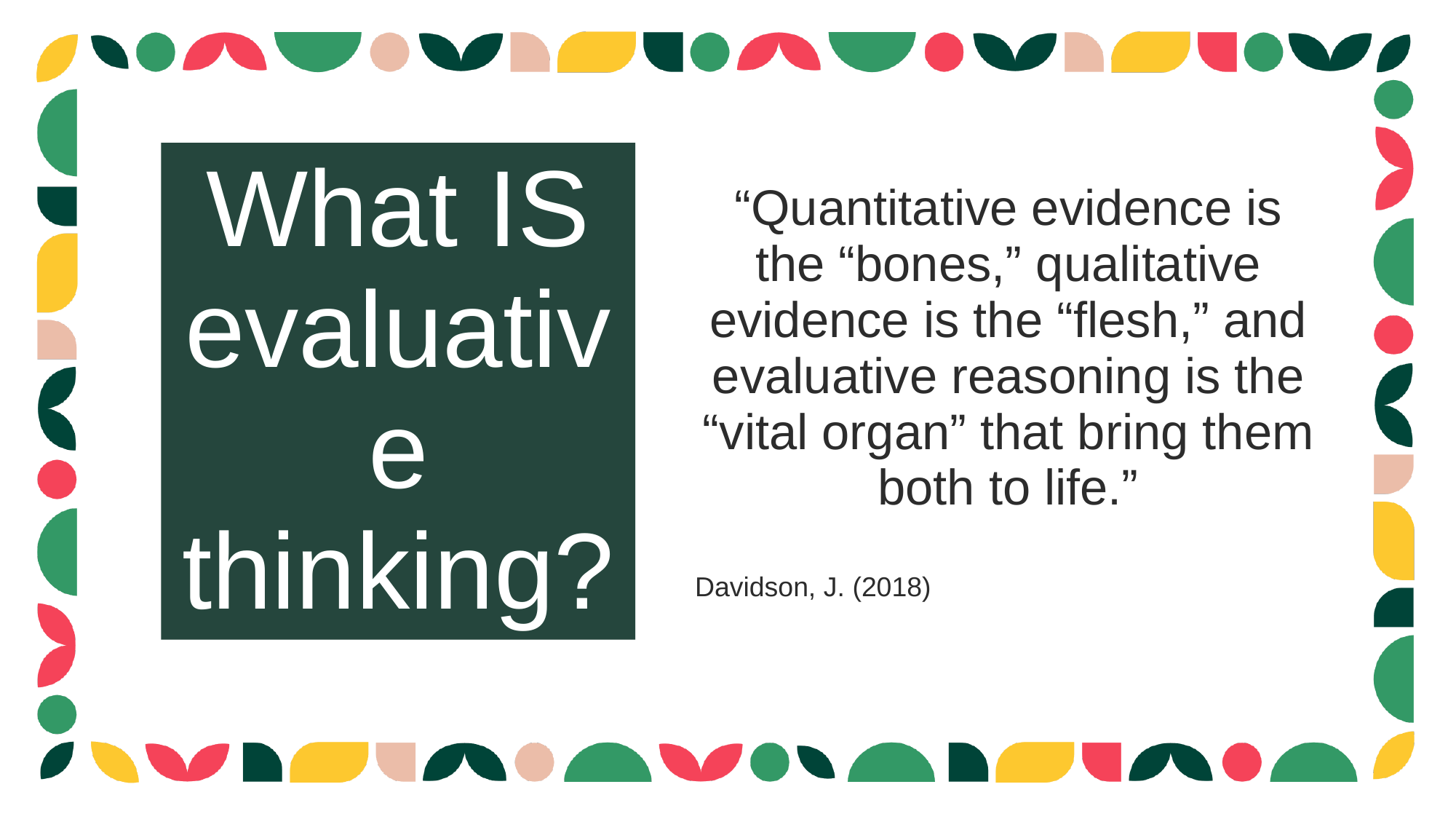

What IS evaluative thinking?
“Quantitative evidence is the “bones,” qualitative evidence is the “flesh,” and evaluative reasoning is the “vital organ” that bring them both to life.”

Davidson, J. (2018)